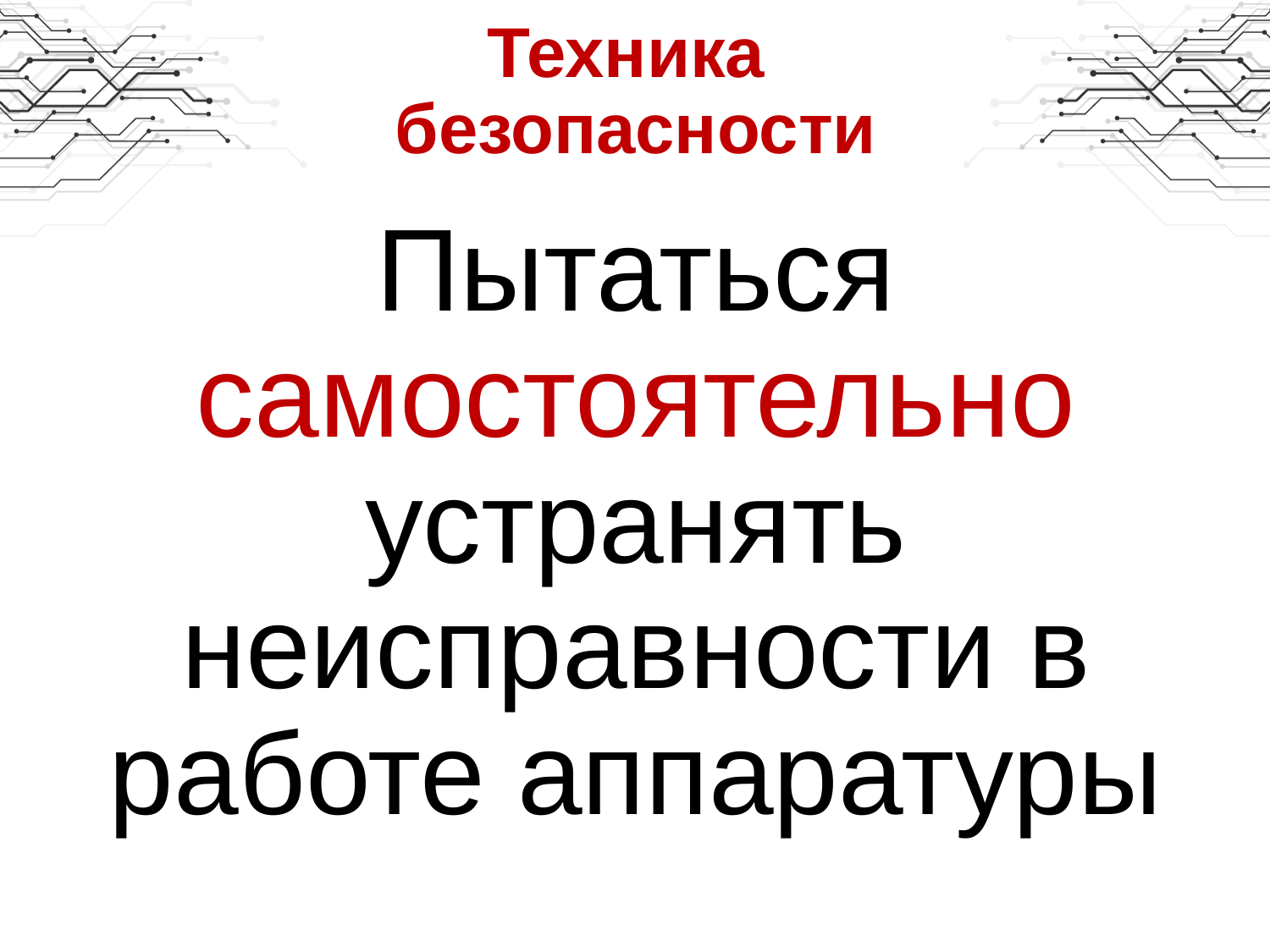

# Техника безопасности
Пытаться самостоятельно устранять неисправности в работе аппаратуры